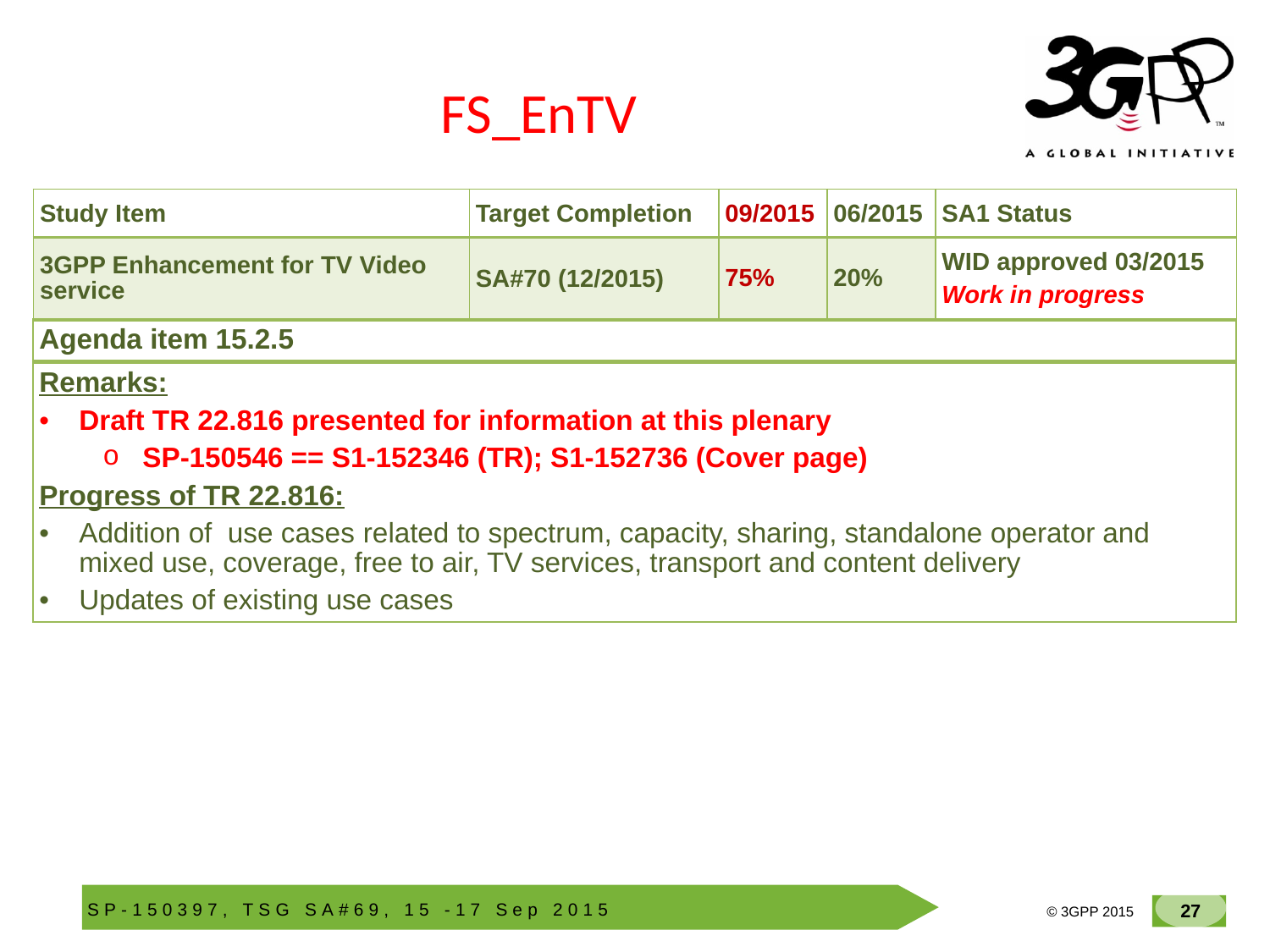

# FS_EnTV
| Study Item | Target Completion | 09/2015 | 06/2015 | SA1 Status |
| --- | --- | --- | --- | --- |
| 3GPP Enhancement for TV Video service | SA#70 (12/2015) | 75% | 20% | WID approved 03/2015 Work in progress |
| Agenda item 15.2.5 |
| --- |
|  |
| Remarks: Draft TR 22.816 presented for information at this plenary SP-150546 == S1-152346 (TR); S1-152736 (Cover page) Progress of TR 22.816: Addition of use cases related to spectrum, capacity, sharing, standalone operator and mixed use, coverage, free to air, TV services, transport and content delivery Updates of existing use cases |